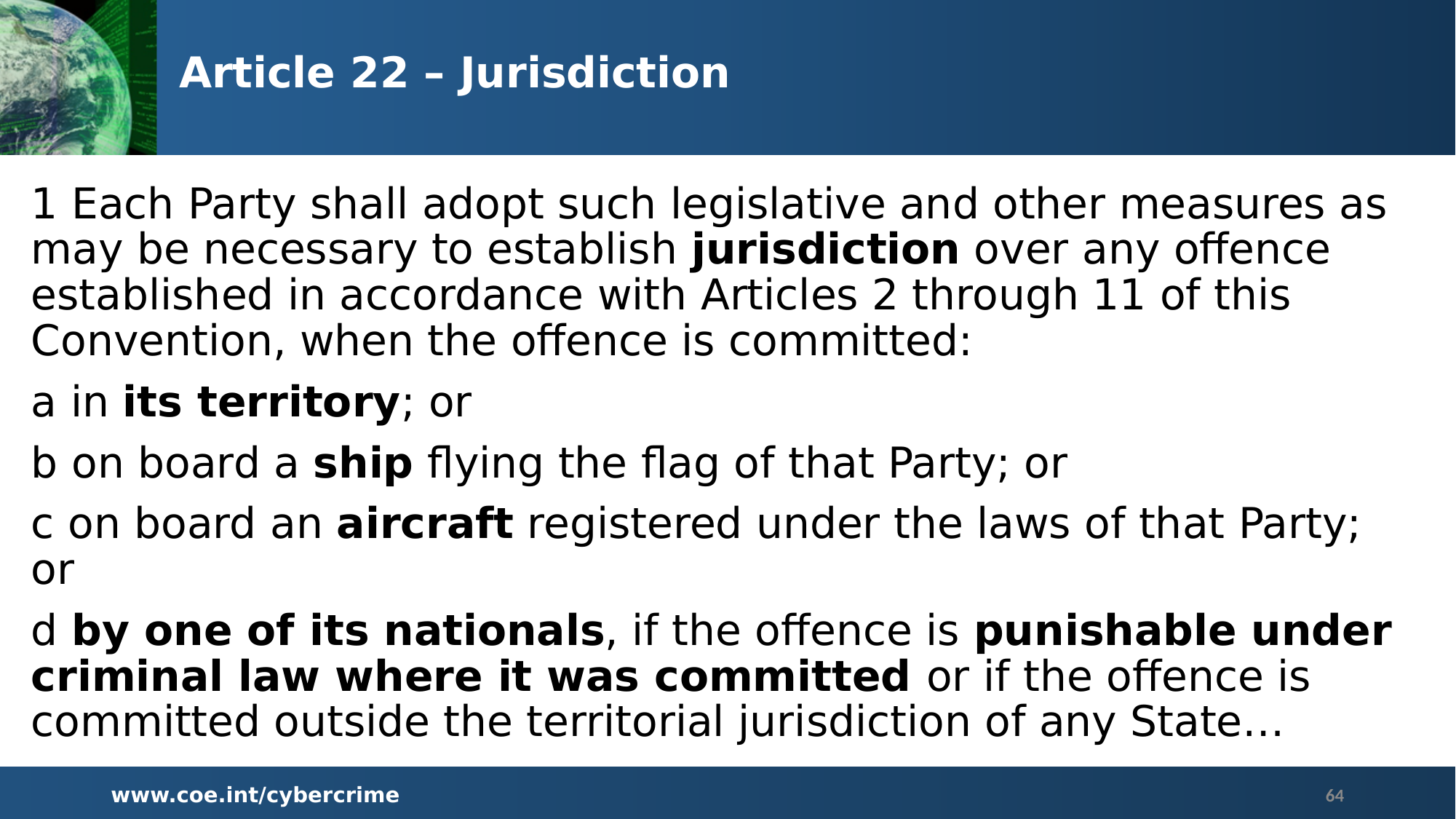

# Article 22 – Jurisdiction
1 Each Party shall adopt such legislative and other measures as may be necessary to establish jurisdiction over any offence established in accordance with Articles 2 through 11 of this Convention, when the offence is committed:
a in its territory; or
b on board a ship flying the flag of that Party; or
c on board an aircraft registered under the laws of that Party; or
d by one of its nationals, if the offence is punishable under criminal law where it was committed or if the offence is committed outside the territorial jurisdiction of any State…
www.coe.int/cybercrime
64